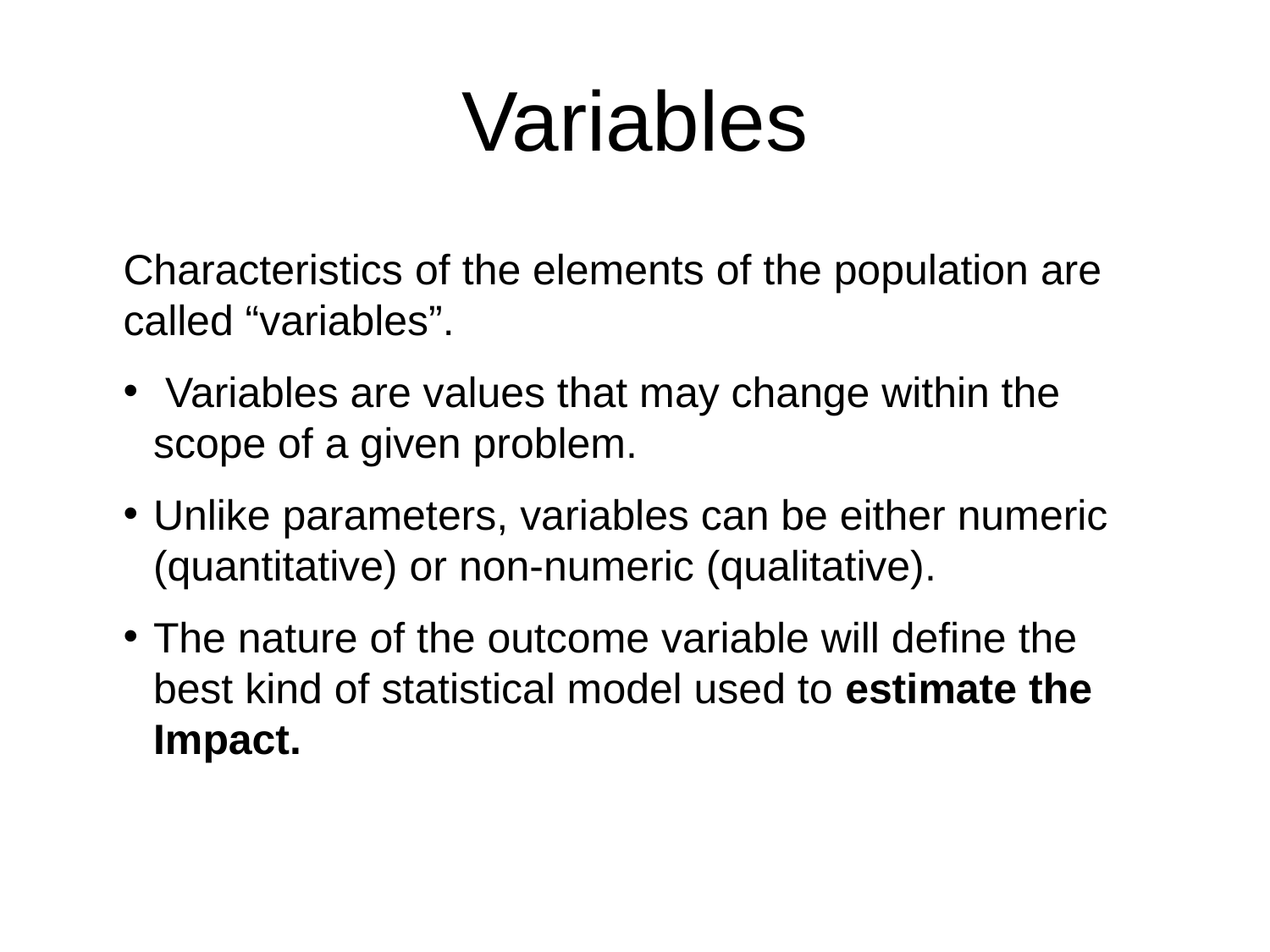

# Variables
Characteristics of the elements of the population are called “variables”.
 Variables are values that may change within the scope of a given problem.
Unlike parameters, variables can be either numeric (quantitative) or non-numeric (qualitative).
The nature of the outcome variable will define the best kind of statistical model used to estimate the Impact.